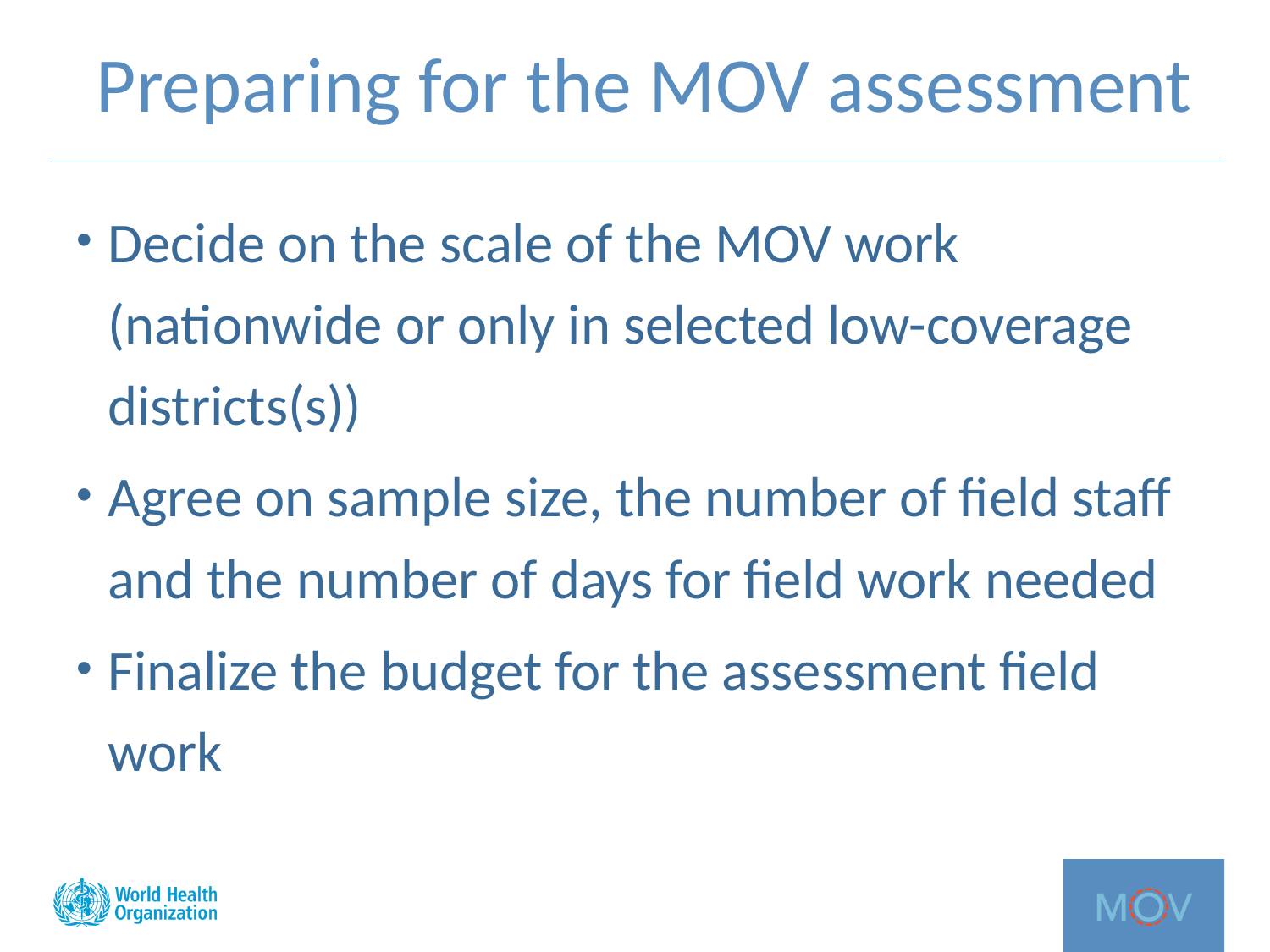

# Preparing for the MOV assessment
Decide on the scale of the MOV work (nationwide or only in selected low-coverage districts(s))
Agree on sample size, the number of field staff and the number of days for field work needed
Finalize the budget for the assessment field work